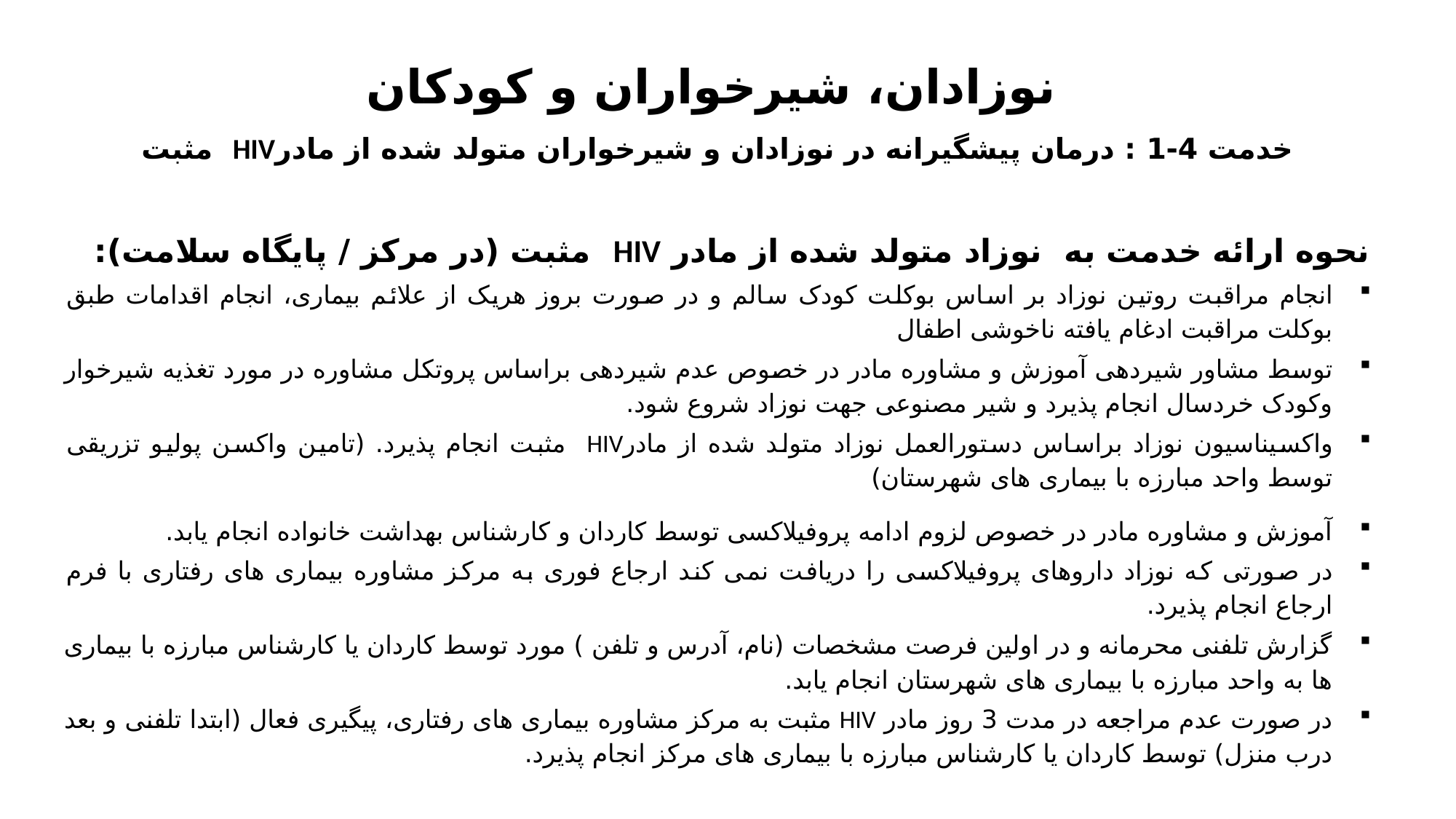

# نوزادان، شیرخواران و کودکان خدمت 4-1 : درمان پیشگیرانه در نوزادان و شیرخواران متولد شده از مادرHIV  مثبت

نحوه ارائه خدمت به  نوزاد متولد شده از مادر HIV  مثبت (در مرکز / پایگاه سلامت):
انجام مراقبت روتین نوزاد بر اساس بوکلت کودک سالم و در صورت بروز هریک از علائم بیماری، انجام اقدامات طبق بوکلت مراقبت ادغام یافته ناخوشی اطفال
توسط مشاور شیردهی آموزش و مشاوره مادر در خصوص عدم شیردهی براساس پروتکل مشاوره در مورد تغذیه شیرخوار وکودک خردسال انجام پذیرد و شیر مصنوعی جهت نوزاد شروع شود.
واکسیناسیون نوزاد براساس دستورالعمل نوزاد متولد شده از مادرHIV  مثبت انجام پذیرد. (تامین واکسن پولیو تزریقی توسط واحد مبارزه با بیماری های شهرستان)
آموزش و مشاوره مادر در خصوص لزوم ادامه پروفیلاکسی توسط کاردان و کارشناس بهداشت خانواده انجام یابد.
در صورتی که نوزاد داروهای پروفیلاکسی را دریافت نمی کند ارجاع فوری به مرکز مشاوره بیماری های رفتاری با فرم ارجاع انجام پذیرد.
گزارش تلفنی محرمانه و در اولین فرصت مشخصات (نام، آدرس و تلفن ) مورد توسط کاردان یا کارشناس مبارزه با بیماری ها به واحد مبارزه با بیماری های شهرستان انجام یابد.
در صورت عدم مراجعه در مدت 3 روز مادر HIV مثبت به مرکز مشاوره بیماری های رفتاری، پیگیری فعال (ابتدا تلفنی و بعد درب منزل) توسط کاردان یا کارشناس مبارزه با بیماری های مرکز انجام پذیرد.